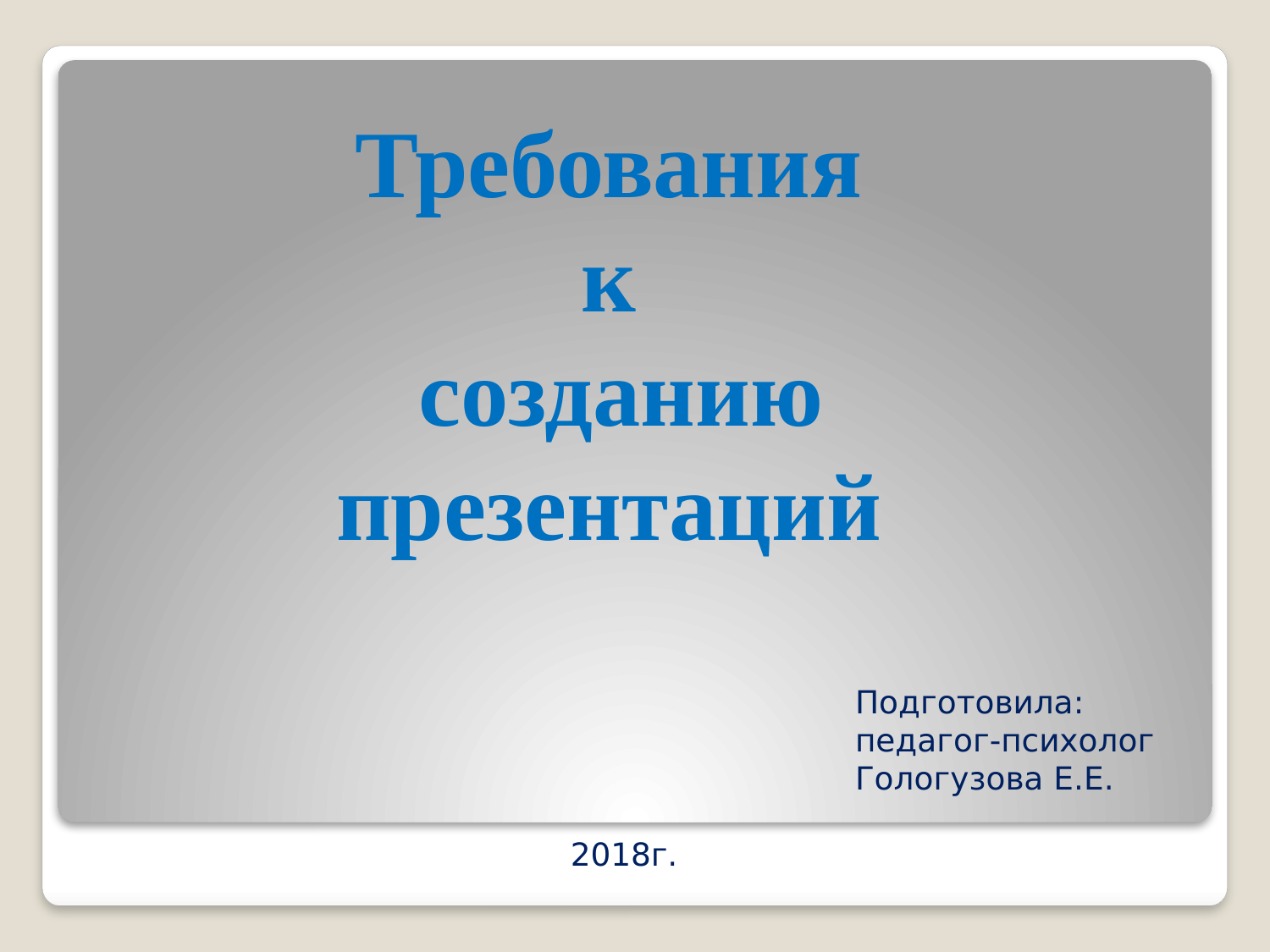

Требования
к
созданию презентаций
                                                Подготовила:
                                                педагог-психолог
                                                Гологузова Е.Е.

                    2018г.